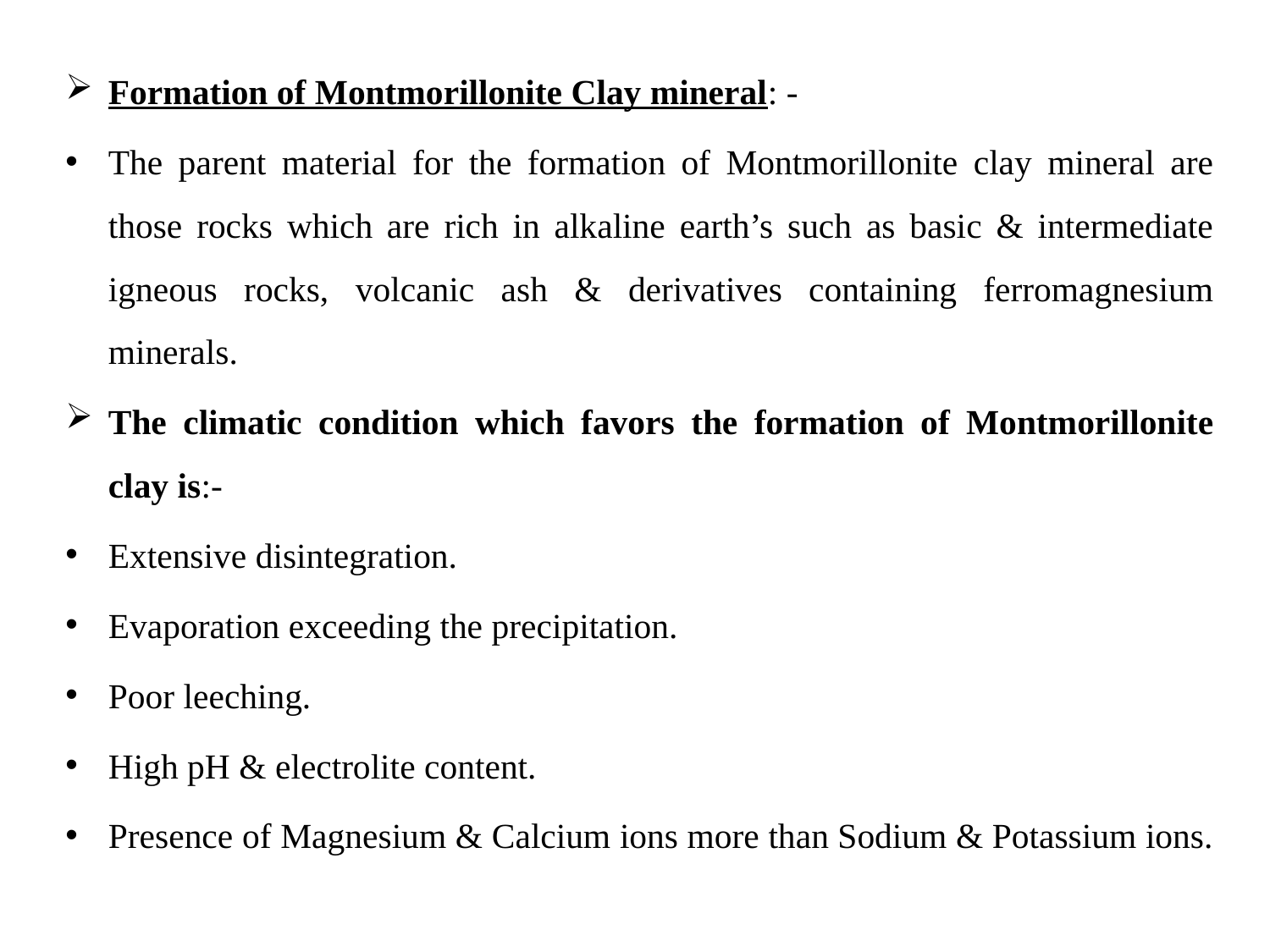

Formation of Montmorillonite Clay mineral: -
The parent material for the formation of Montmorillonite clay mineral are those rocks which are rich in alkaline earth’s such as basic & intermediate igneous rocks, volcanic ash & derivatives containing ferromagnesium minerals.
The climatic condition which favors the formation of Montmorillonite clay is:-
Extensive disintegration.
Evaporation exceeding the precipitation.
Poor leeching.
High pH & electrolite content.
Presence of Magnesium & Calcium ions more than Sodium & Potassium ions.